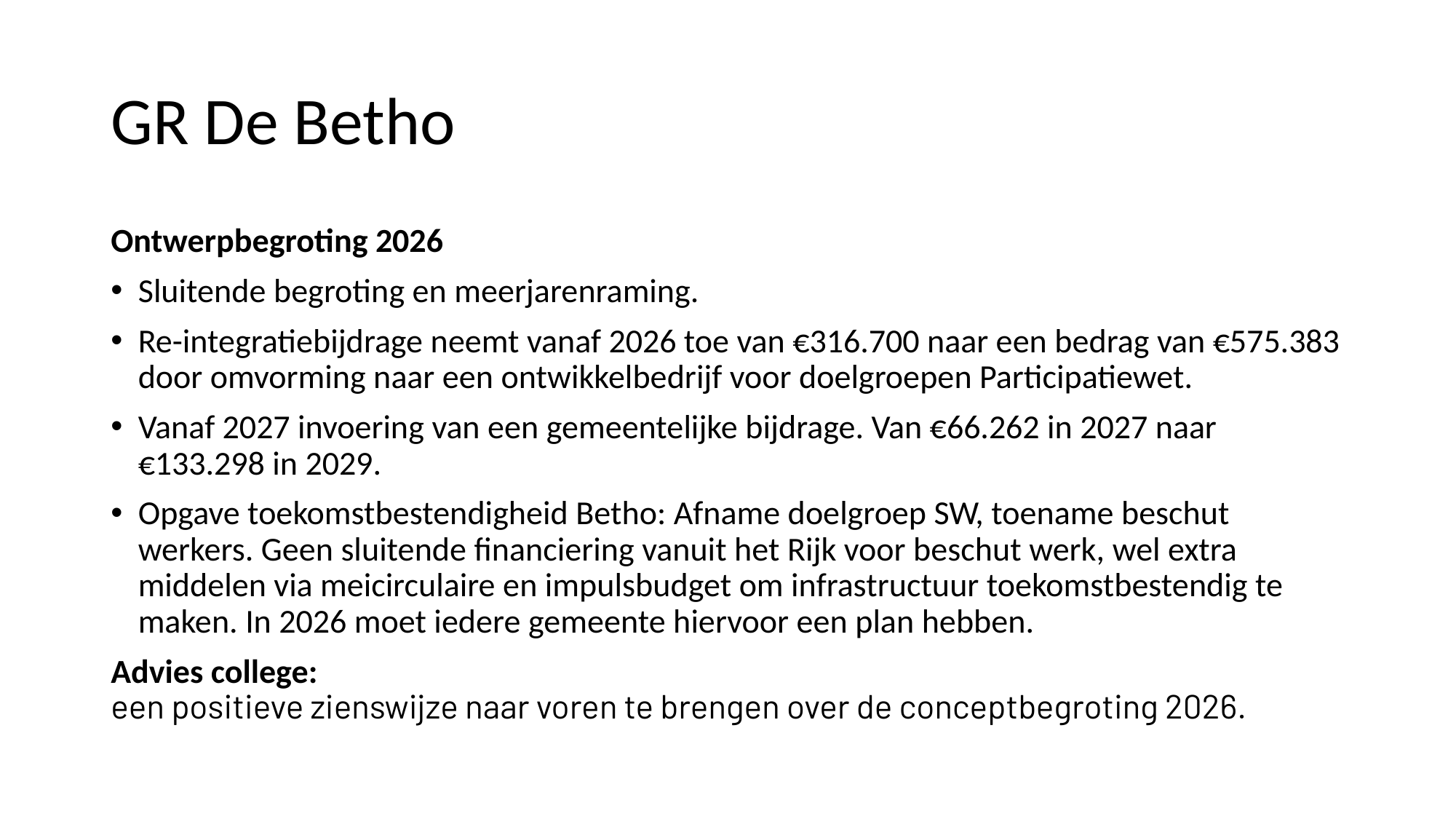

# GR De Betho
Ontwerpbegroting 2026
Sluitende begroting en meerjarenraming.
Re-integratiebijdrage neemt vanaf 2026 toe van €316.700 naar een bedrag van €575.383 door omvorming naar een ontwikkelbedrijf voor doelgroepen Participatiewet.
Vanaf 2027 invoering van een gemeentelijke bijdrage. Van €66.262 in 2027 naar €133.298 in 2029.
Opgave toekomstbestendigheid Betho: Afname doelgroep SW, toename beschut werkers. Geen sluitende financiering vanuit het Rijk voor beschut werk, wel extra middelen via meicirculaire en impulsbudget om infrastructuur toekomstbestendig te maken. In 2026 moet iedere gemeente hiervoor een plan hebben.
Advies college: een positieve zienswijze naar voren te brengen over de conceptbegroting 2026.